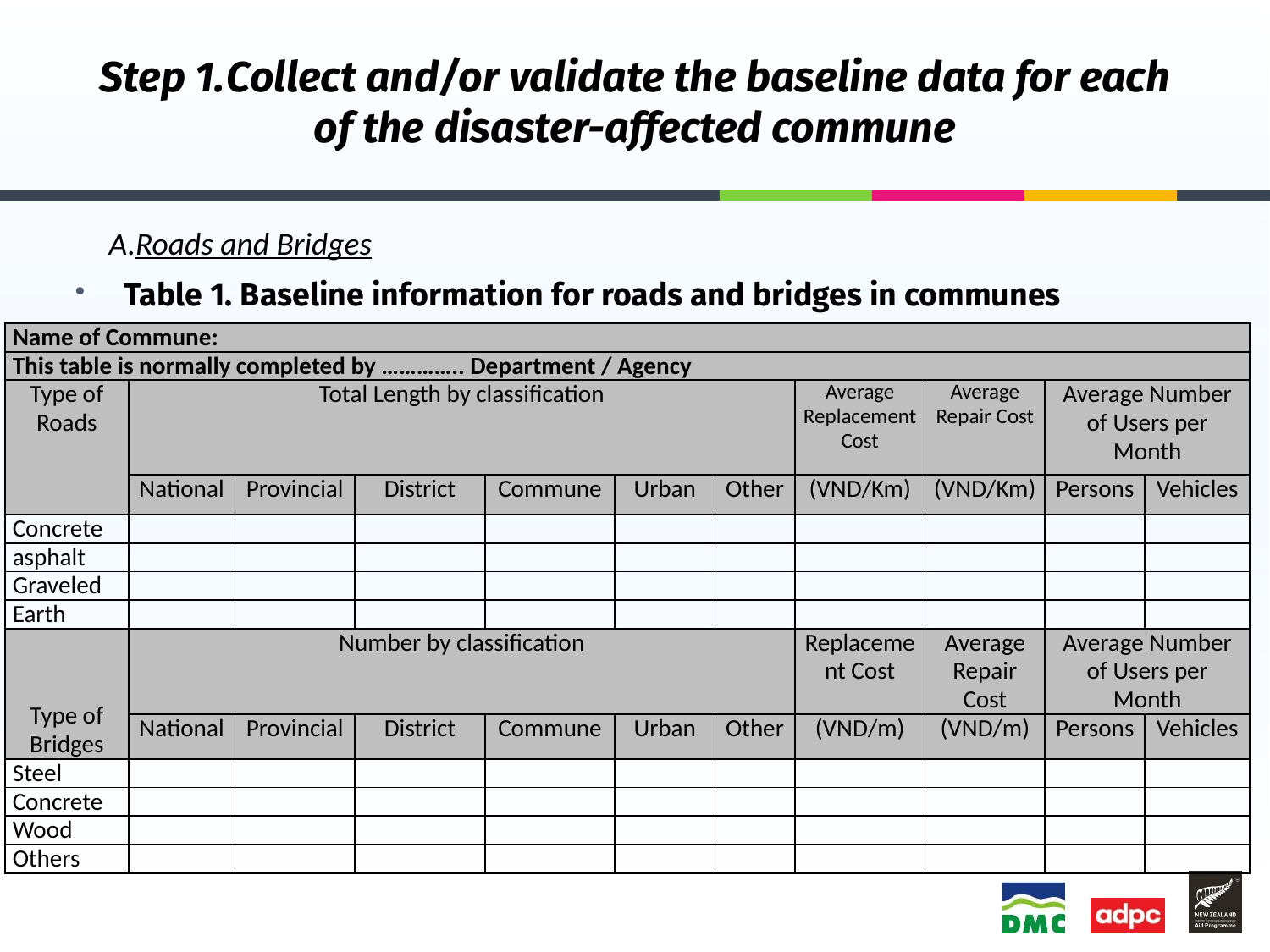

# Step 1.	Collect and/or validate the baseline data for each of the disaster-affected commune
A.Roads and Bridges
Table 1. Baseline information for roads and bridges in communes

| Name of Commune: |  |  |  |  |  |  |  |  |  |  |
| --- | --- | --- | --- | --- | --- | --- | --- | --- | --- | --- |
| This table is normally completed by ………….. Department / Agency |  |  |  |  |  |  |  |  |  |  |
| Type of Roads | Total Length by classification |  |  |  |  |  | Average Replacement Cost | Average Repair Cost | Average Number of Users per Month |  |
|  | National | Provincial | District | Commune | Urban | Other | (VND/Km) | (VND/Km) | Persons | Vehicles |
| Concrete |  |  |  |  |  |  |  |  |  |  |
| asphalt |  |  |  |  |  |  |  |  |  |  |
| Graveled |  |  |  |  |  |  |  |  |  |  |
| Earth |  |  |  |  |  |  |  |  |  |  |
| Type of Bridges | Number by classification |  |  |  |  |  | Replacement Cost | Average Repair Cost | Average Number of Users per Month |  |
|  | National | Provincial | District | Commune | Urban | Other | (VND/m) | (VND/m) | Persons | Vehicles |
| Steel |  |  |  |  |  |  |  |  |  |  |
| Concrete |  |  |  |  |  |  |  |  |  |  |
| Wood |  |  |  |  |  |  |  |  |  |  |
| Others |  |  |  |  |  |  |  |  |  |  |